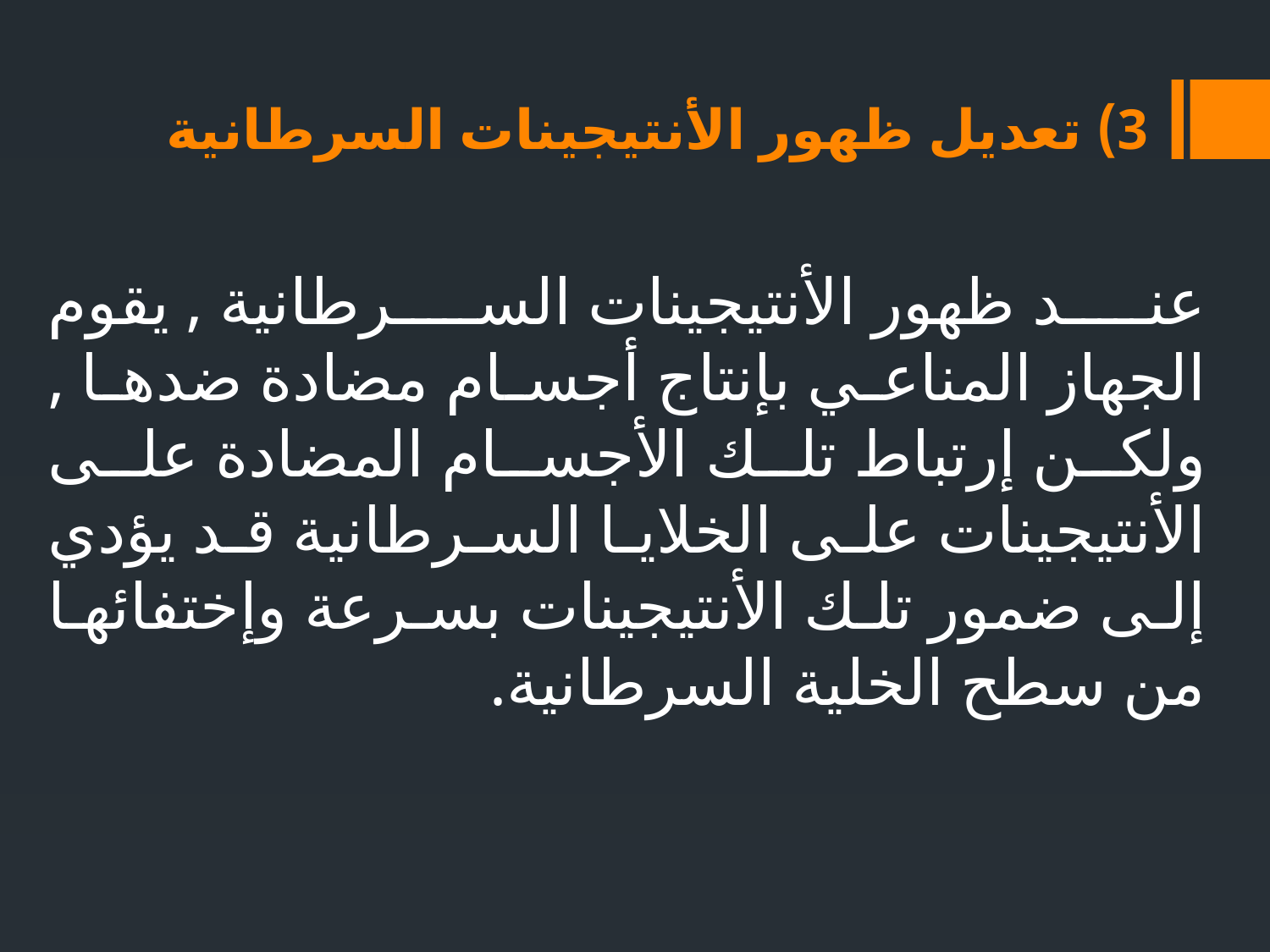

# 3) تعديل ظهور الأنتيجينات السرطانية

عند ظهور الأنتيجينات السرطانية , يقوم الجهاز المناعي بإنتاج أجسام مضادة ضدها , ولكن إرتباط تلك الأجسام المضادة على الأنتيجينات على الخلايا السرطانية قد يؤدي إلى ضمور تلك الأنتيجينات بسرعة وإختفائها من سطح الخلية السرطانية.